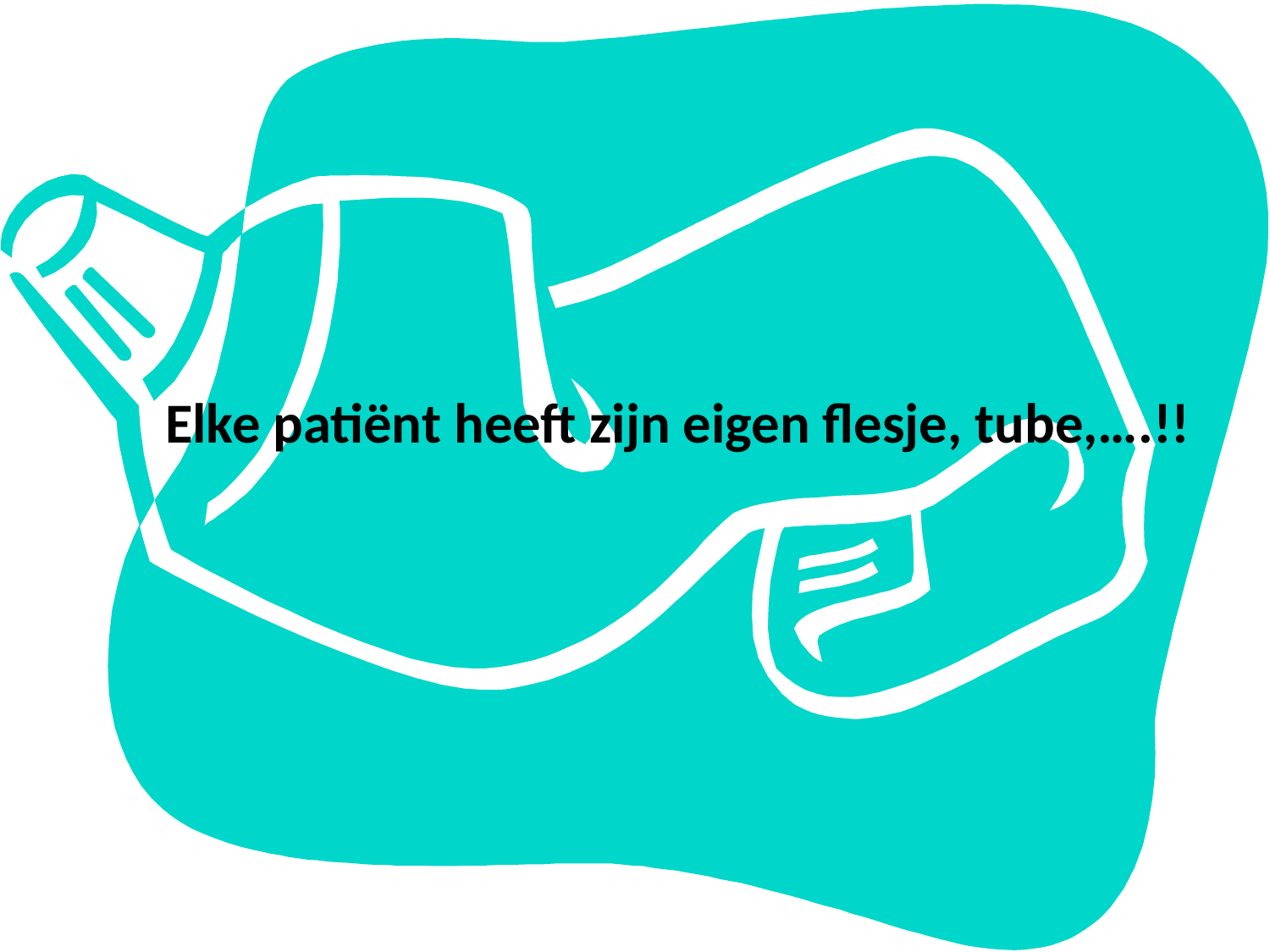

#

       Elke patiënt heeft zijn eigen flesje, tube,….!!